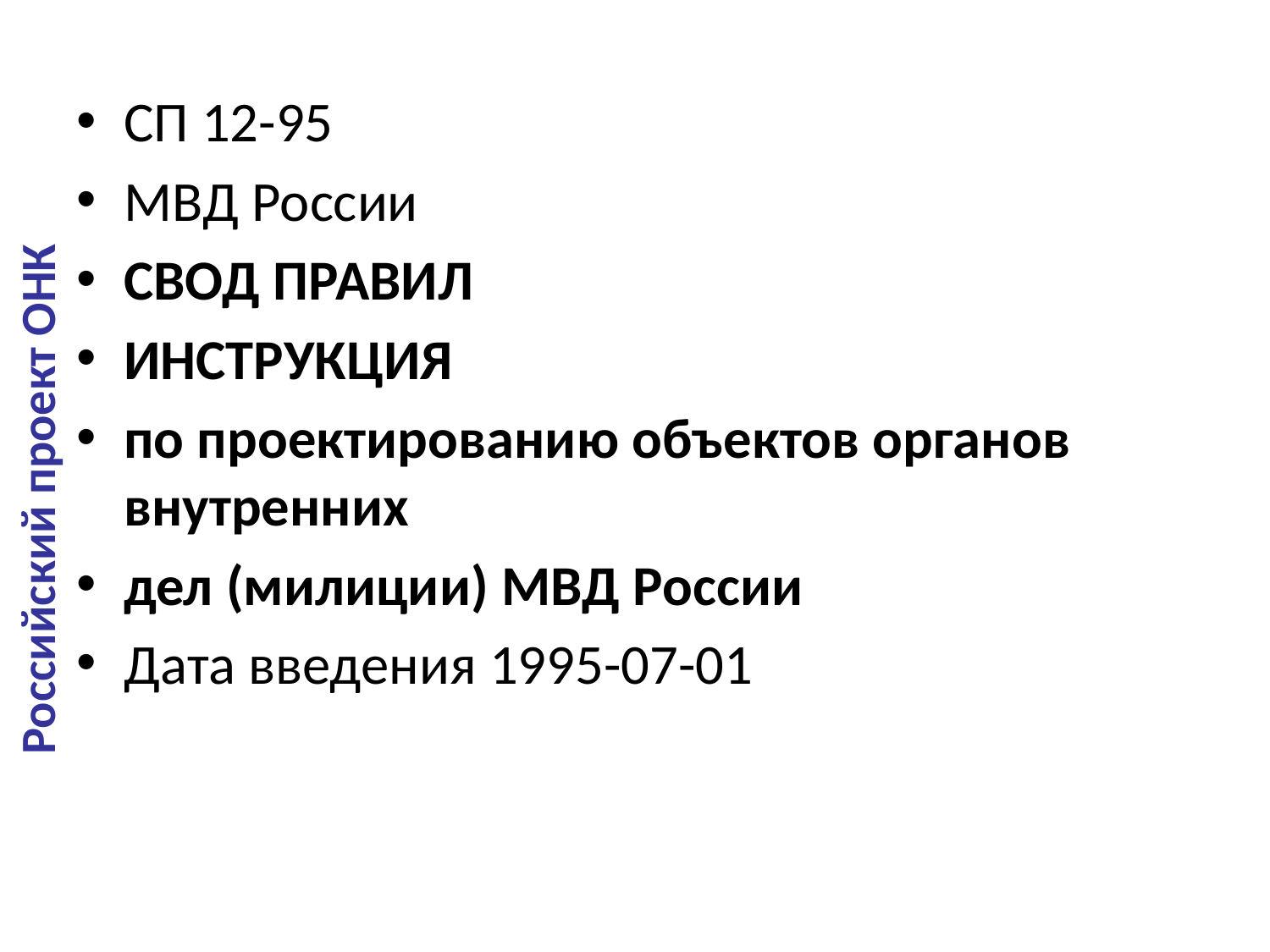

СП 12-95
МВД России
СВОД ПРАВИЛ
ИНСТРУКЦИЯ
по проектированию объектов органов внутренних
дел (милиции) МВД России
Дата введения 1995-07-01

Российский проект ОНК